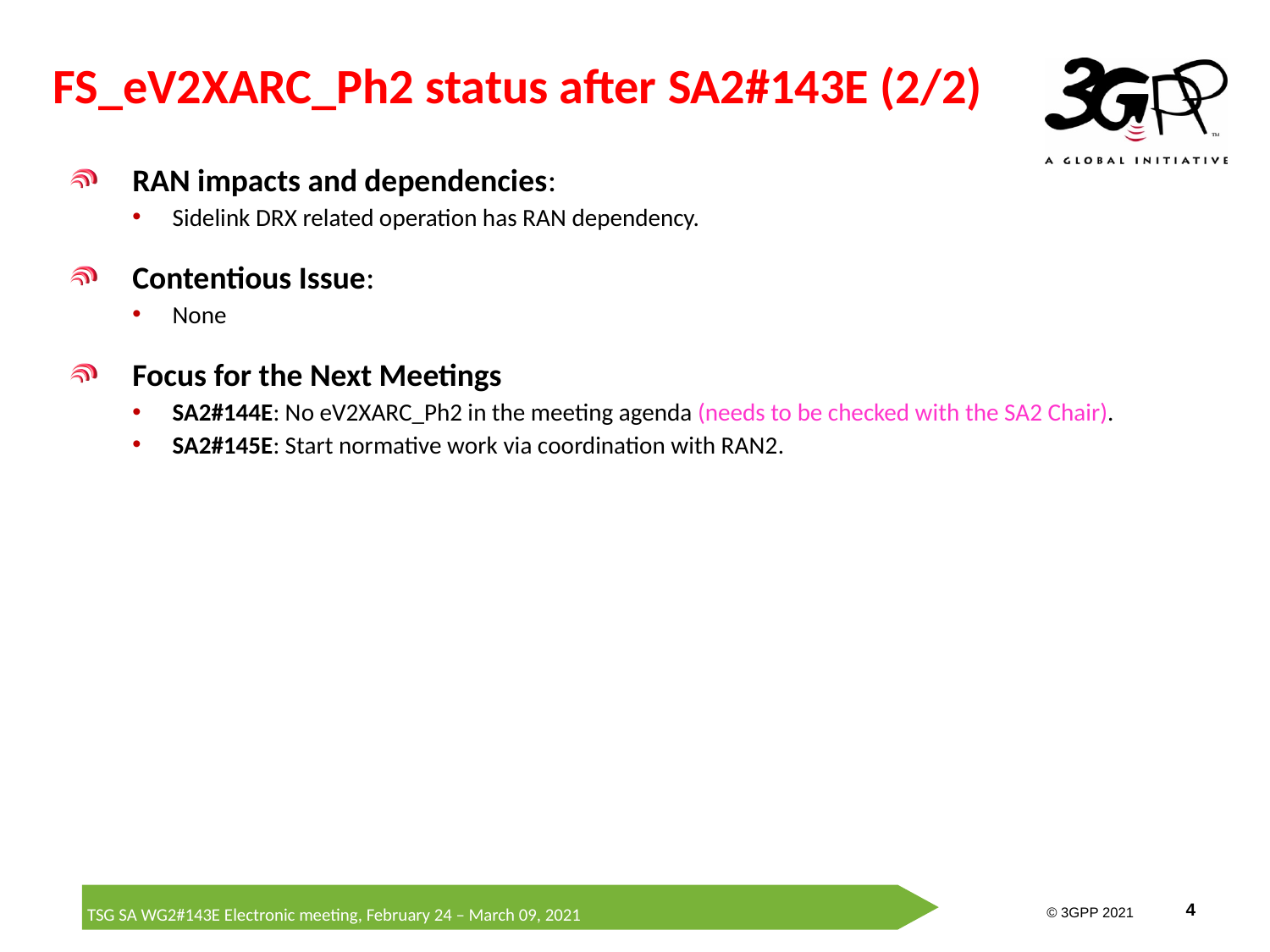

# FS_eV2XARC_Ph2 status after SA2#143E (2/2)
RAN impacts and dependencies:
Sidelink DRX related operation has RAN dependency.

Contentious Issue:
None

Focus for the Next Meetings
SA2#144E: No eV2XARC_Ph2 in the meeting agenda (needs to be checked with the SA2 Chair).
SA2#145E: Start normative work via coordination with RAN2.